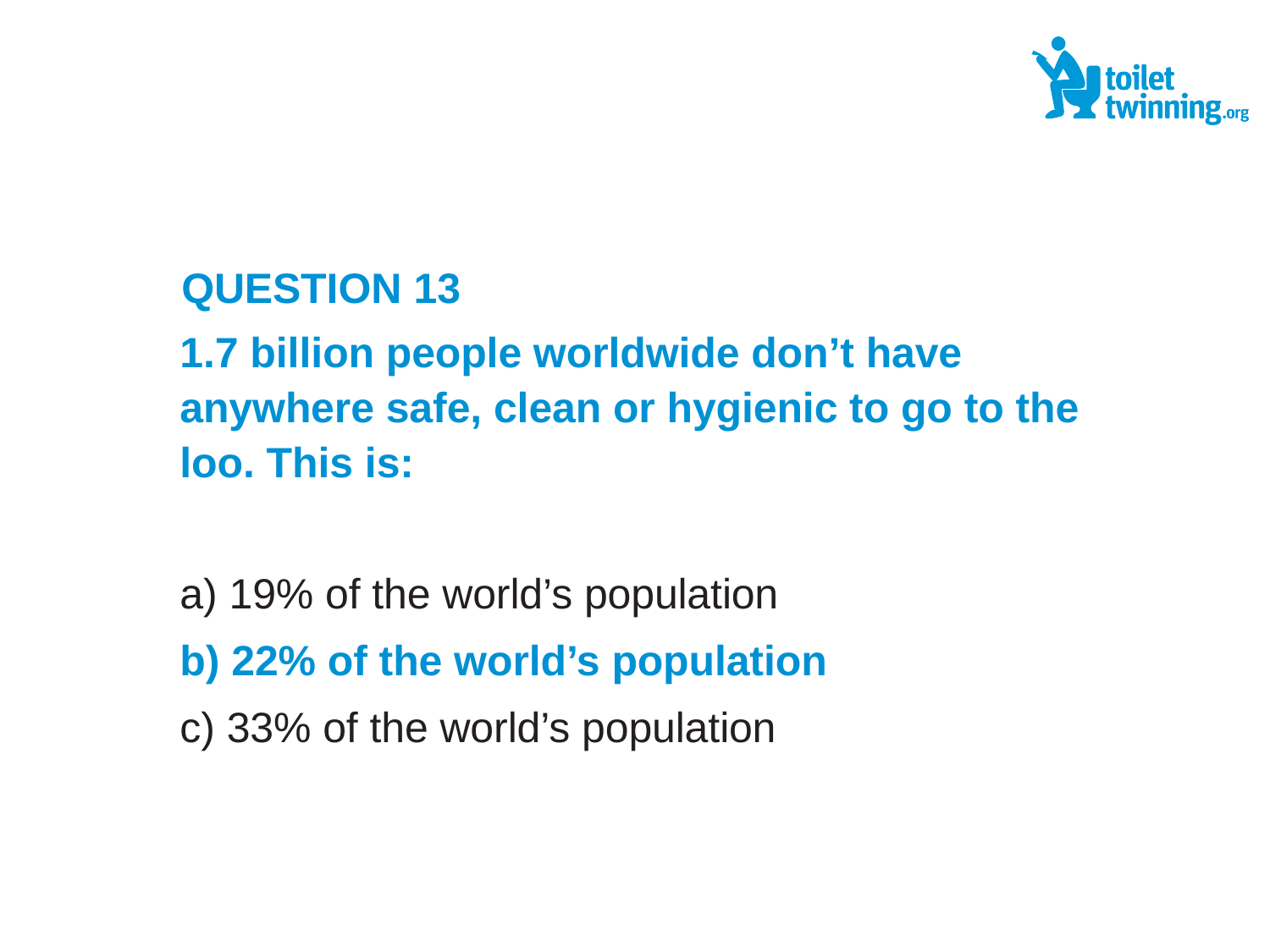

QUESTION 13
1.7 billion people worldwide don’t have anywhere safe, clean or hygienic to go to the loo. This is:

a) 19% of the world’s population
b) 22% of the world’s population
c) 33% of the world’s population